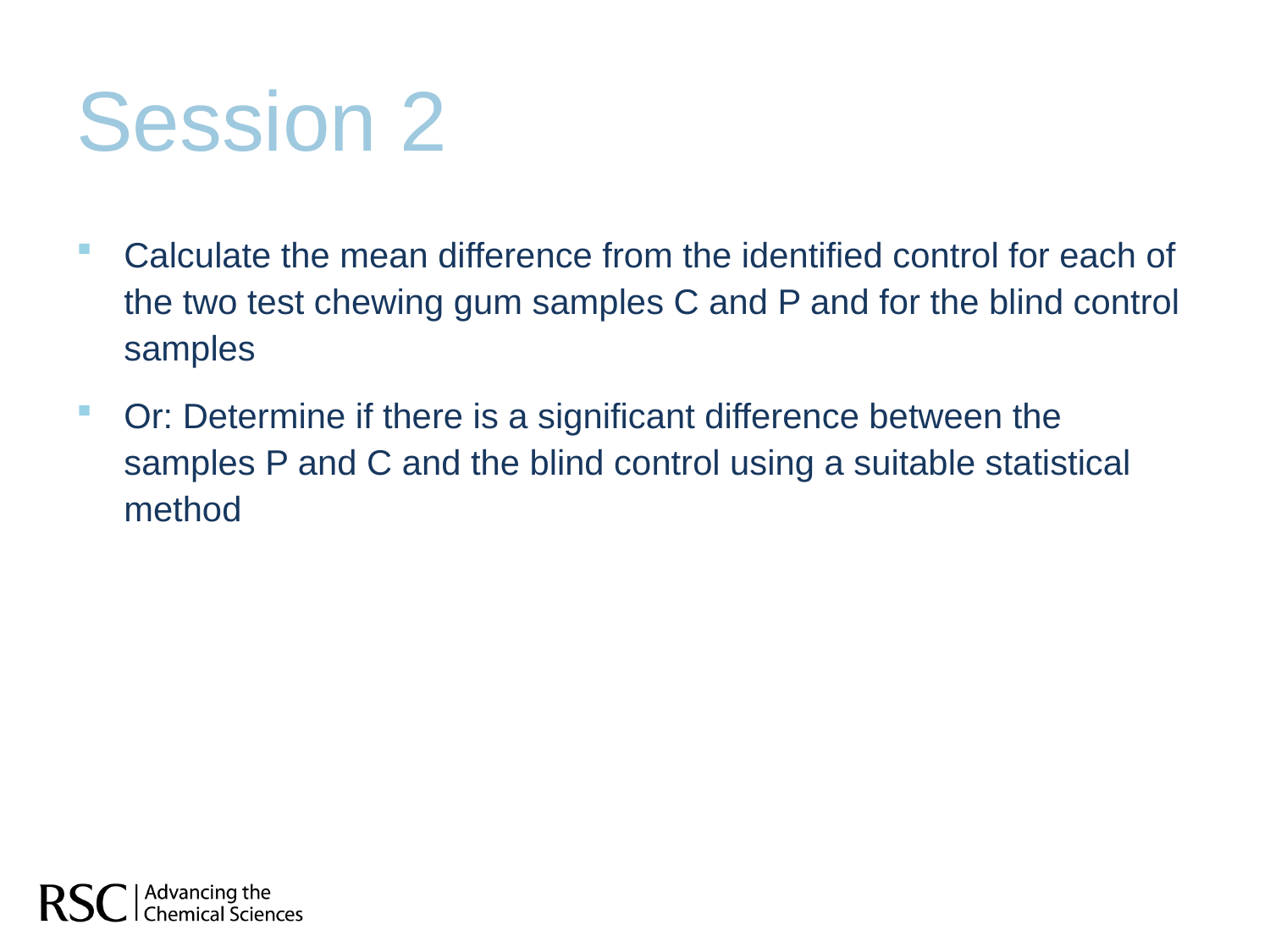

# Session 2
Calculate the mean difference from the identified control for each of the two test chewing gum samples C and P and for the blind control samples
Or: Determine if there is a significant difference between the samples P and C and the blind control using a suitable statistical method